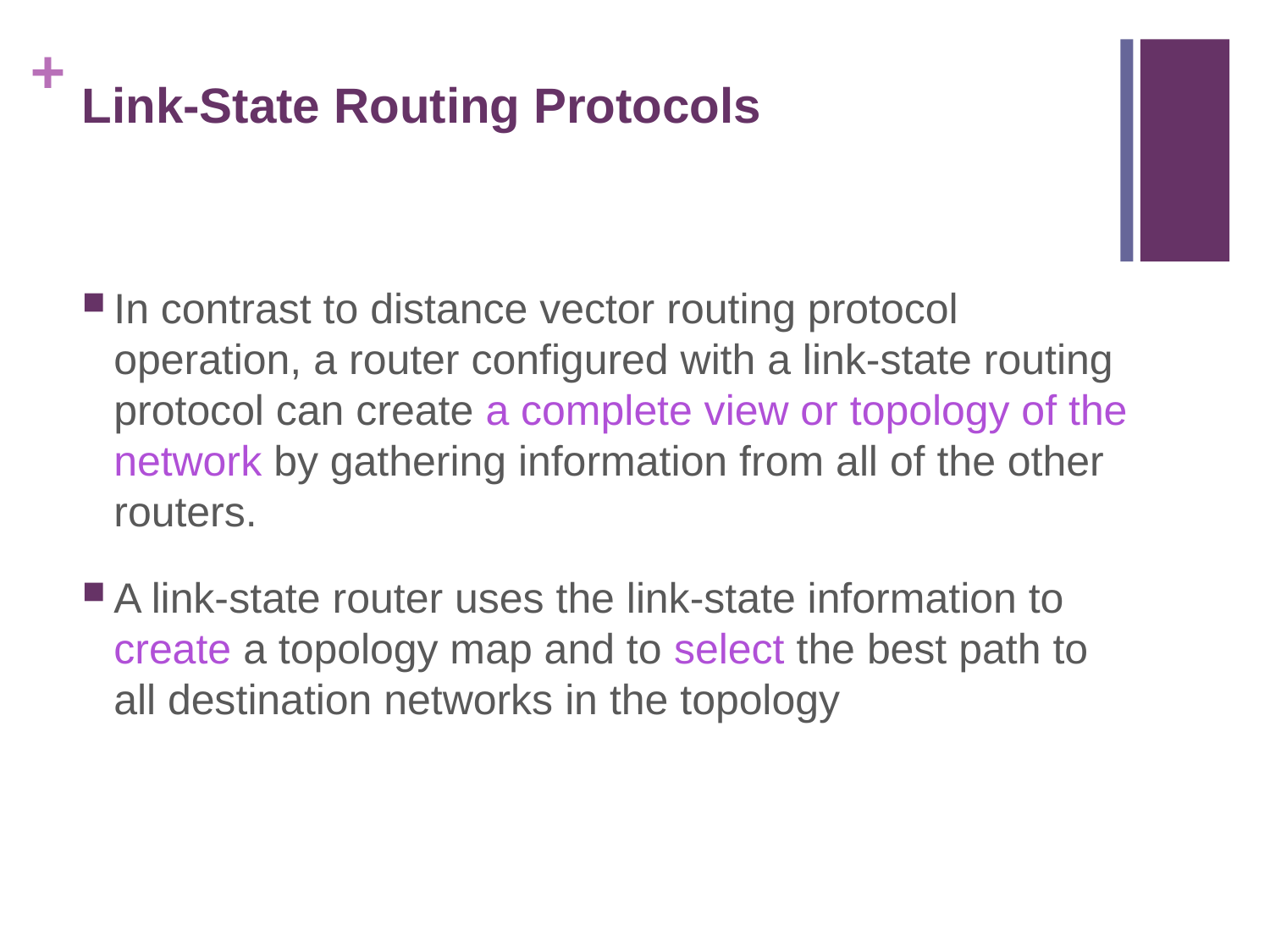

# Link-State Routing Protocols
In contrast to distance vector routing protocol operation, a router configured with a link-state routing protocol can create a complete view or topology of the network by gathering information from all of the other routers.
A link-state router uses the link-state information to create a topology map and to select the best path to all destination networks in the topology